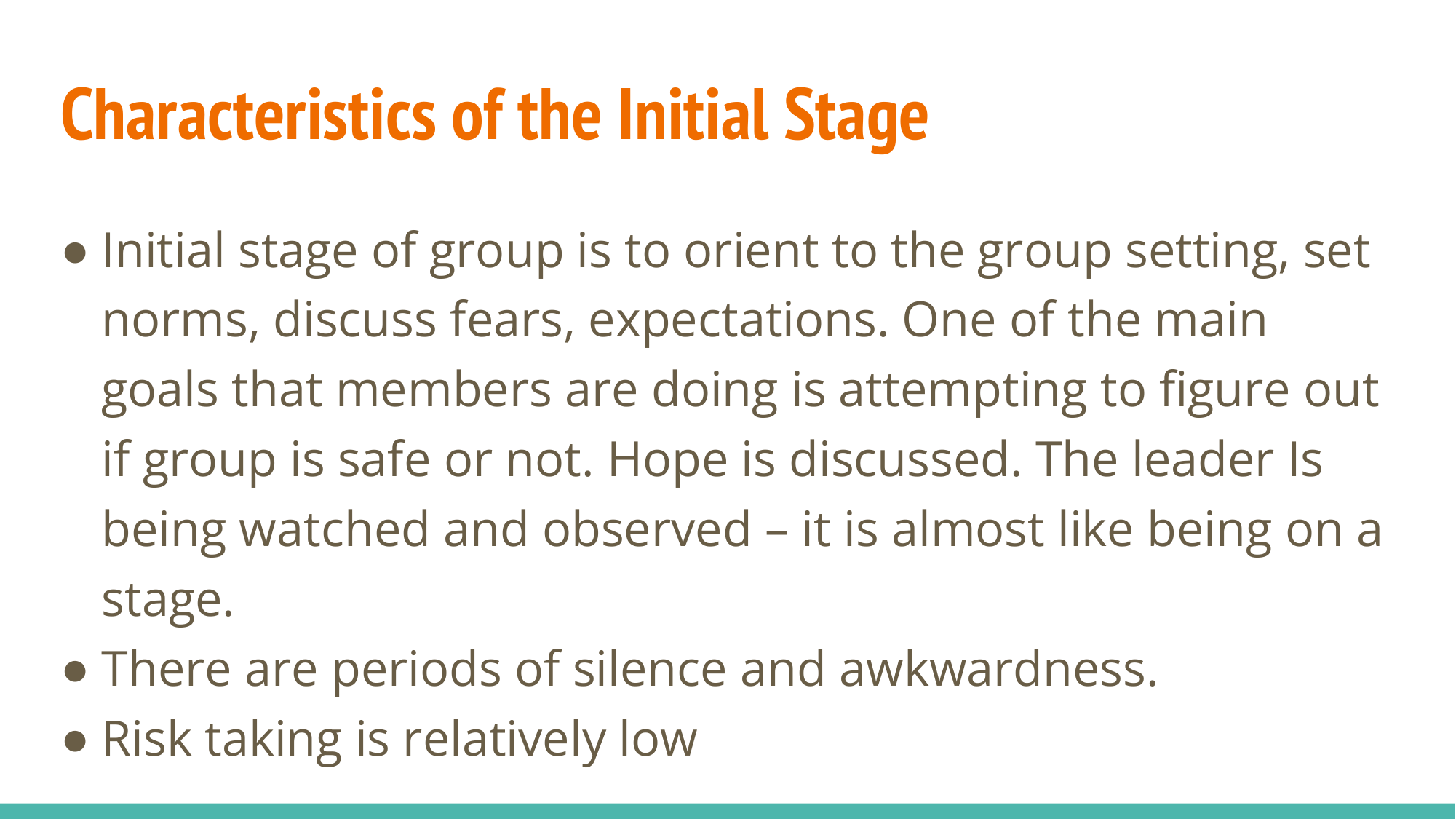

# Characteristics of the Initial Stage
Initial stage of group is to orient to the group setting, set norms, discuss fears, expectations. One of the main goals that members are doing is attempting to figure out if group is safe or not. Hope is discussed. The leader Is being watched and observed – it is almost like being on a stage.
There are periods of silence and awkwardness.
Risk taking is relatively low